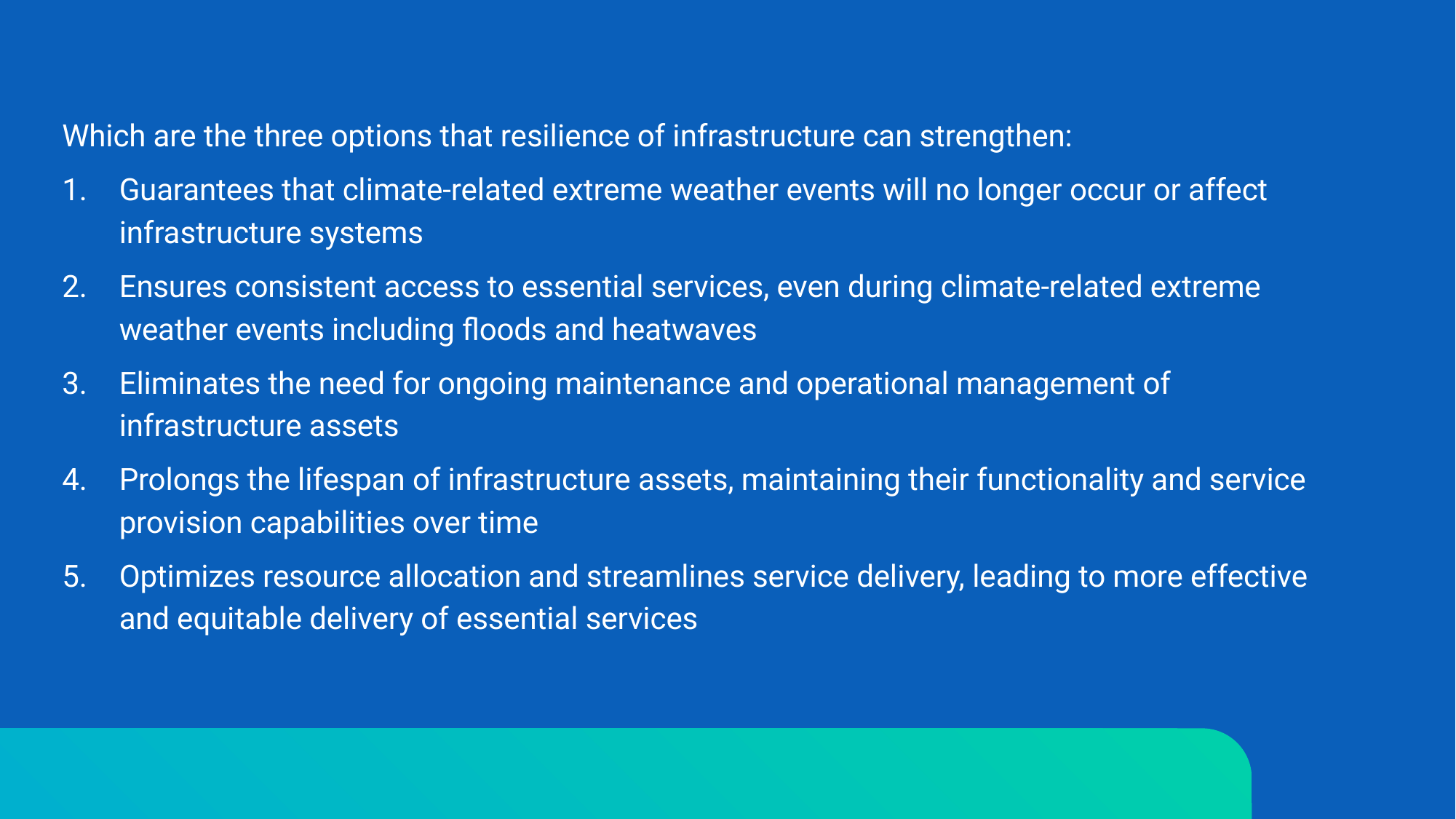

Which are the three options that resilience of infrastructure can strengthen:
Guarantees that climate-related extreme weather events will no longer occur or affect infrastructure systems
Ensures consistent access to essential services, even during climate-related extreme weather events including floods and heatwaves
Eliminates the need for ongoing maintenance and operational management of infrastructure assets
Prolongs the lifespan of infrastructure assets, maintaining their functionality and service provision capabilities over time
Optimizes resource allocation and streamlines service delivery, leading to more effective and equitable delivery of essential services